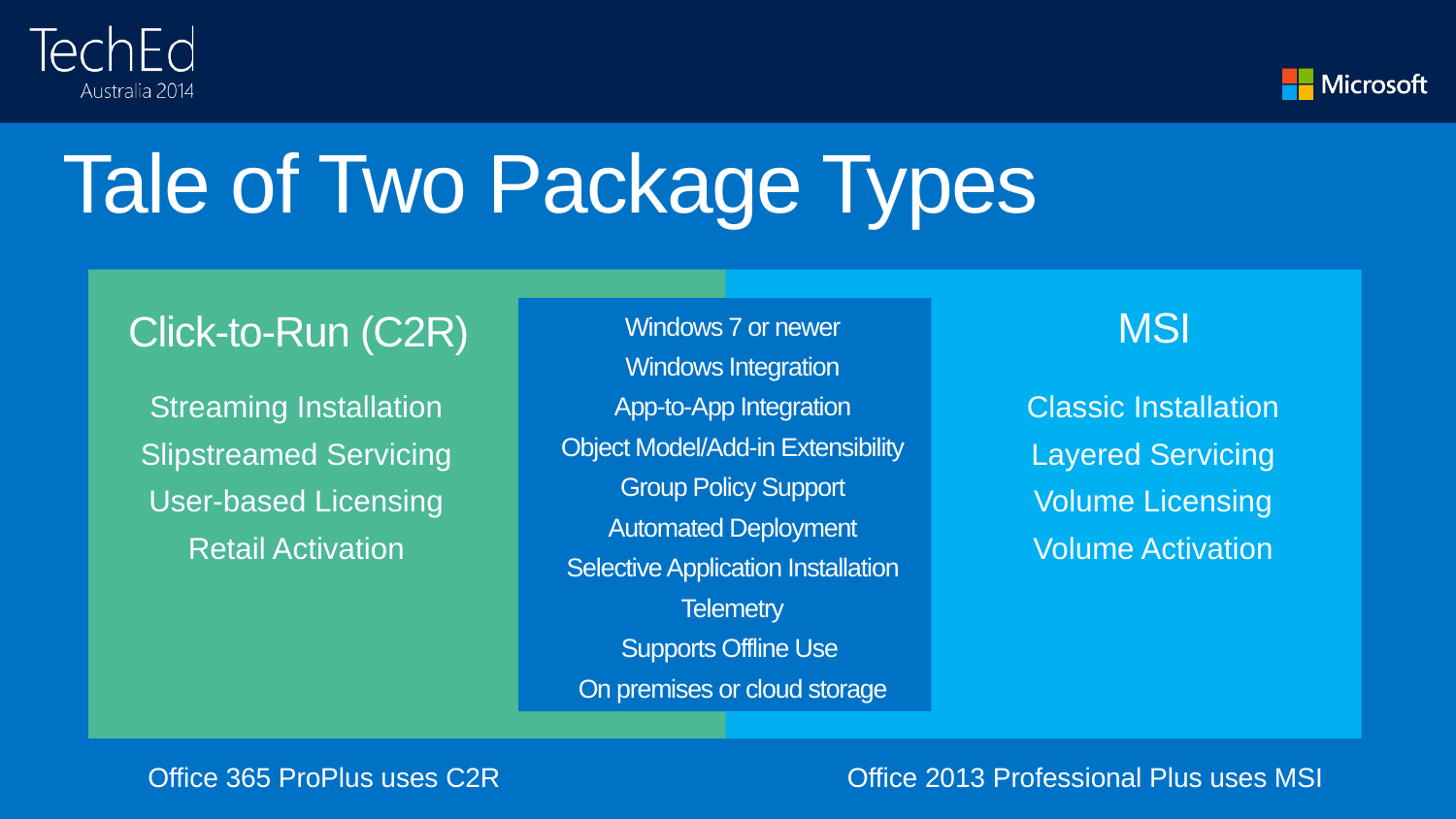

Tale of Two Package Types

Windows 7 or newer
Windows Integration
App-to-App Integration
Object Model/Add-in Extensibility
Group Policy Support
Automated Deployment
Selective Application Installation
Telemetry
Supports Offline Use
On premises or cloud storage
MSI
Click-to-Run (C2R)
Classic Installation
Layered Servicing
Volume Licensing
Volume Activation
Streaming Installation
Slipstreamed Servicing
User-based Licensing
Retail Activation
Office 365 ProPlus uses C2R
Office 2013 Professional Plus uses MSI